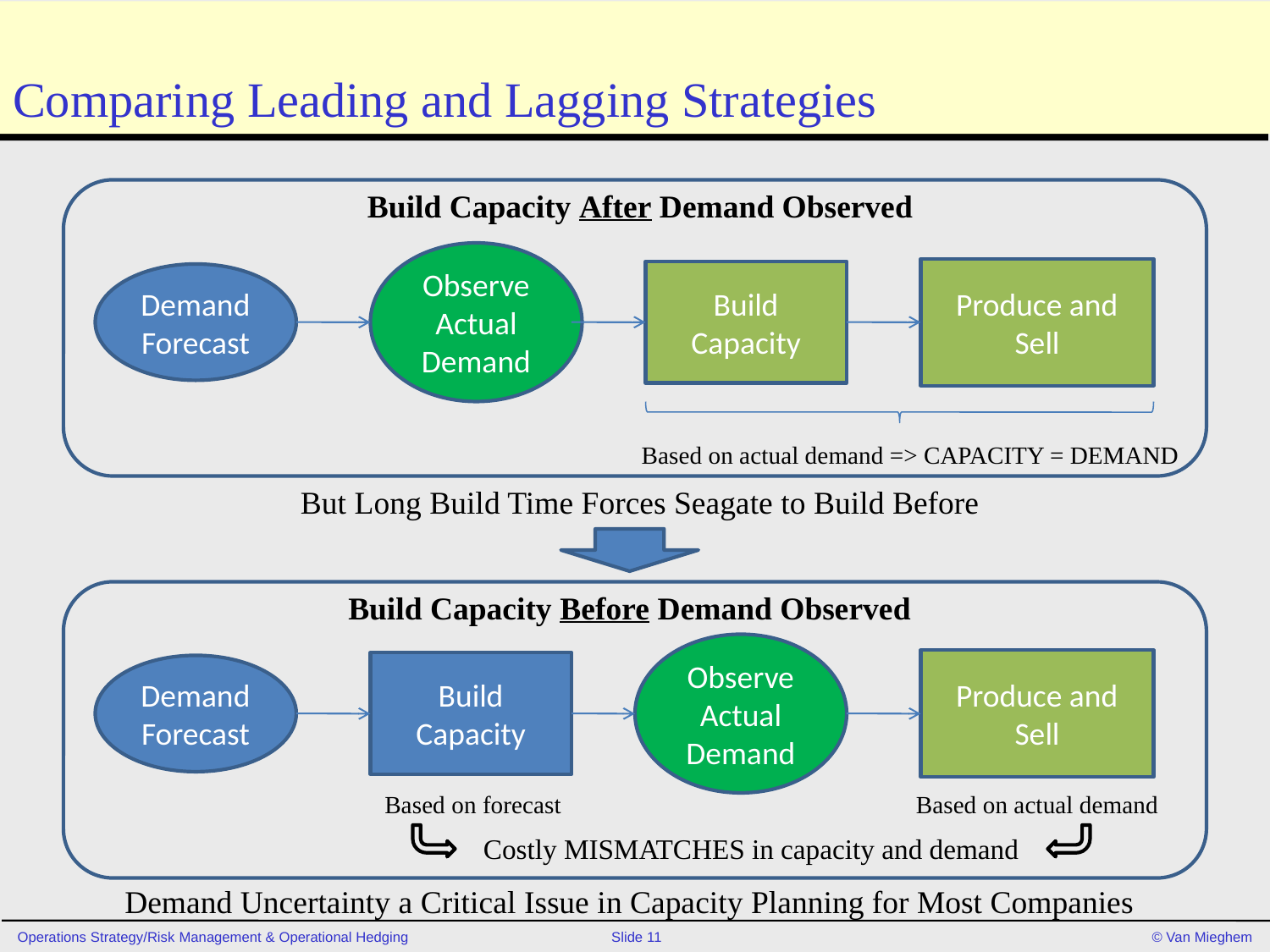

# Comparing Leading and Lagging Strategies

Build Capacity After Demand Observed

Observe Actual Demand
Produce and Sell
Build Capacity
Demand Forecast
Based on actual demand => CAPACITY = DEMAND
But Long Build Time Forces Seagate to Build Before

Build Capacity Before Demand Observed
Observe Actual Demand
Produce and Sell
Build Capacity
Demand Forecast
Based on forecast
Based on actual demand

Costly MISMATCHES in capacity and demand

Demand Uncertainty a Critical Issue in Capacity Planning for Most Companies